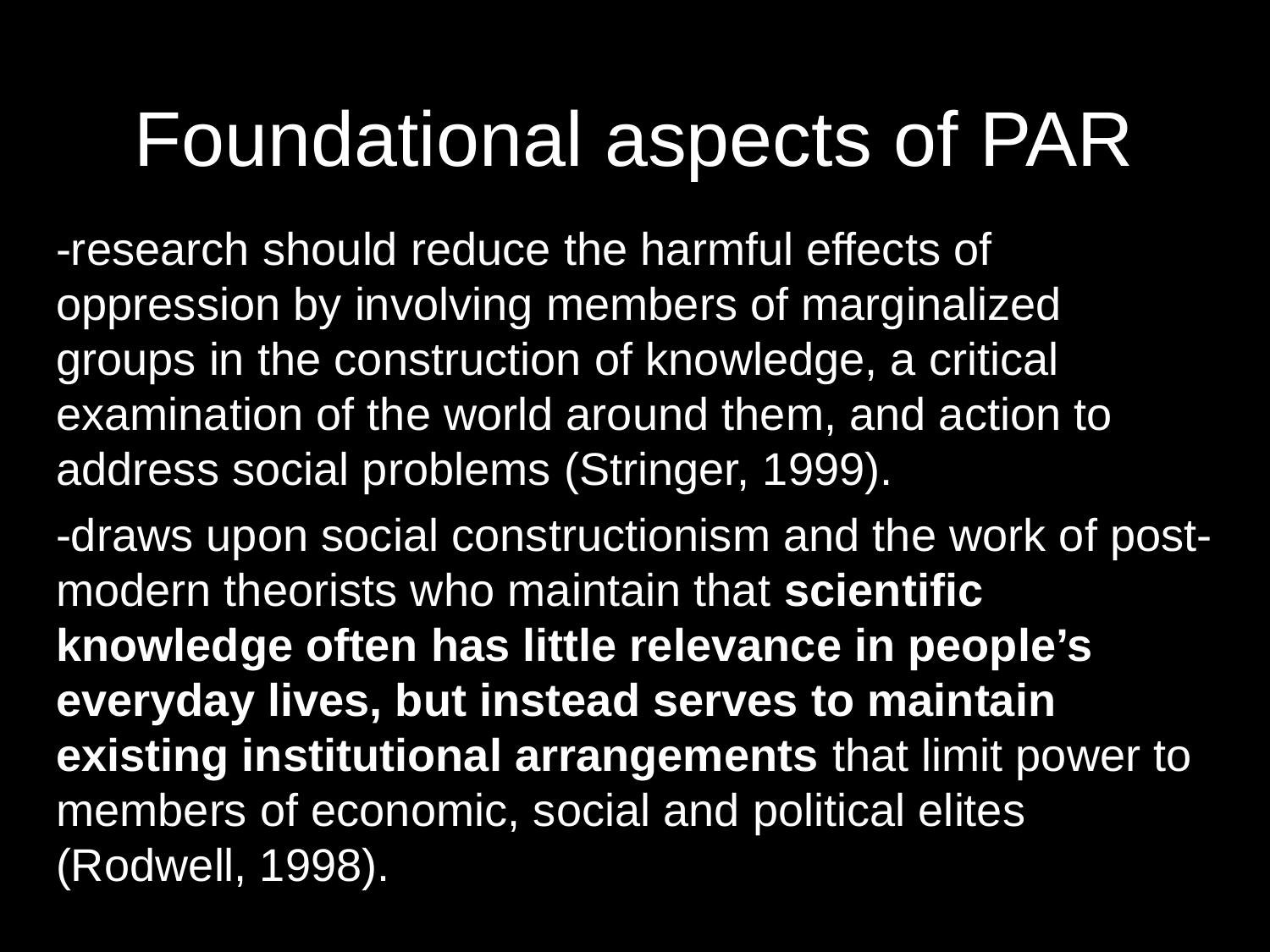

# Foundational aspects of PAR
-research should reduce the harmful effects of oppression by involving members of marginalized groups in the construction of knowledge, a critical examination of the world around them, and action to address social problems (Stringer, 1999).
-draws upon social constructionism and the work of post-modern theorists who maintain that scientific knowledge often has little relevance in people’s everyday lives, but instead serves to maintain existing institutional arrangements that limit power to members of economic, social and political elites (Rodwell, 1998).